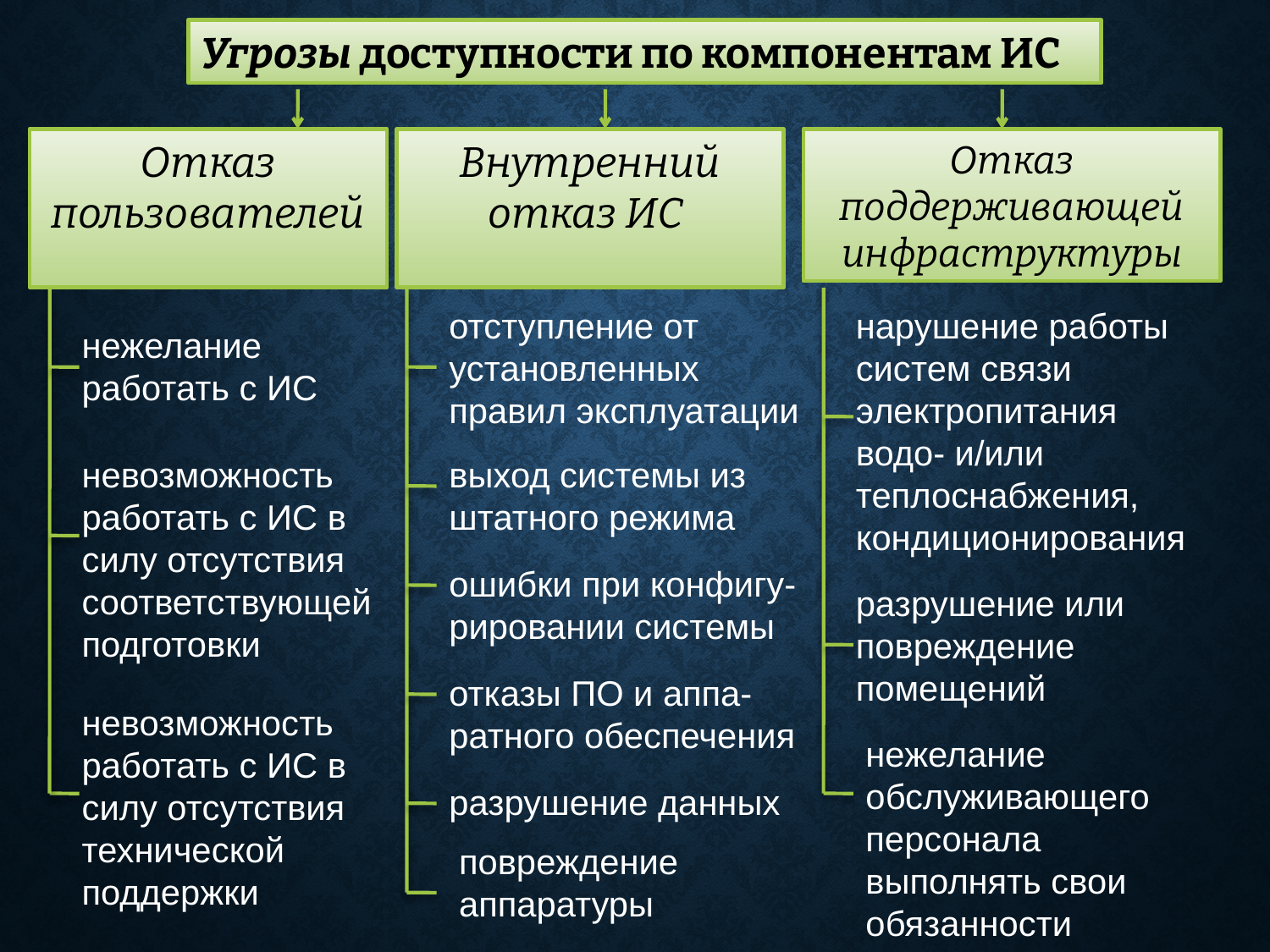

Угрозы доступности по компонентам ИС
Отказ пользователей
Внутренний отказ ИС
Отказ поддерживающей инфраструктуры
отступление от установленных правил эксплуатации
нарушение работы
систем связи
электропитания
водо- и/или теплоснабжения, кондиционирования
нежелание работать с ИС
невозможность работать с ИС в силу отсутствия соответствующей подготовки
выход системы из штатного режима
ошибки при конфигу-рировании системы
разрушение или повреждение помещений
отказы ПО и аппа-ратного обеспечения
невозможность работать с ИС в силу отсутствия технической поддержки
нежелание обслуживающего персонала
выполнять свои обязанности
разрушение данных
повреждение аппаратуры